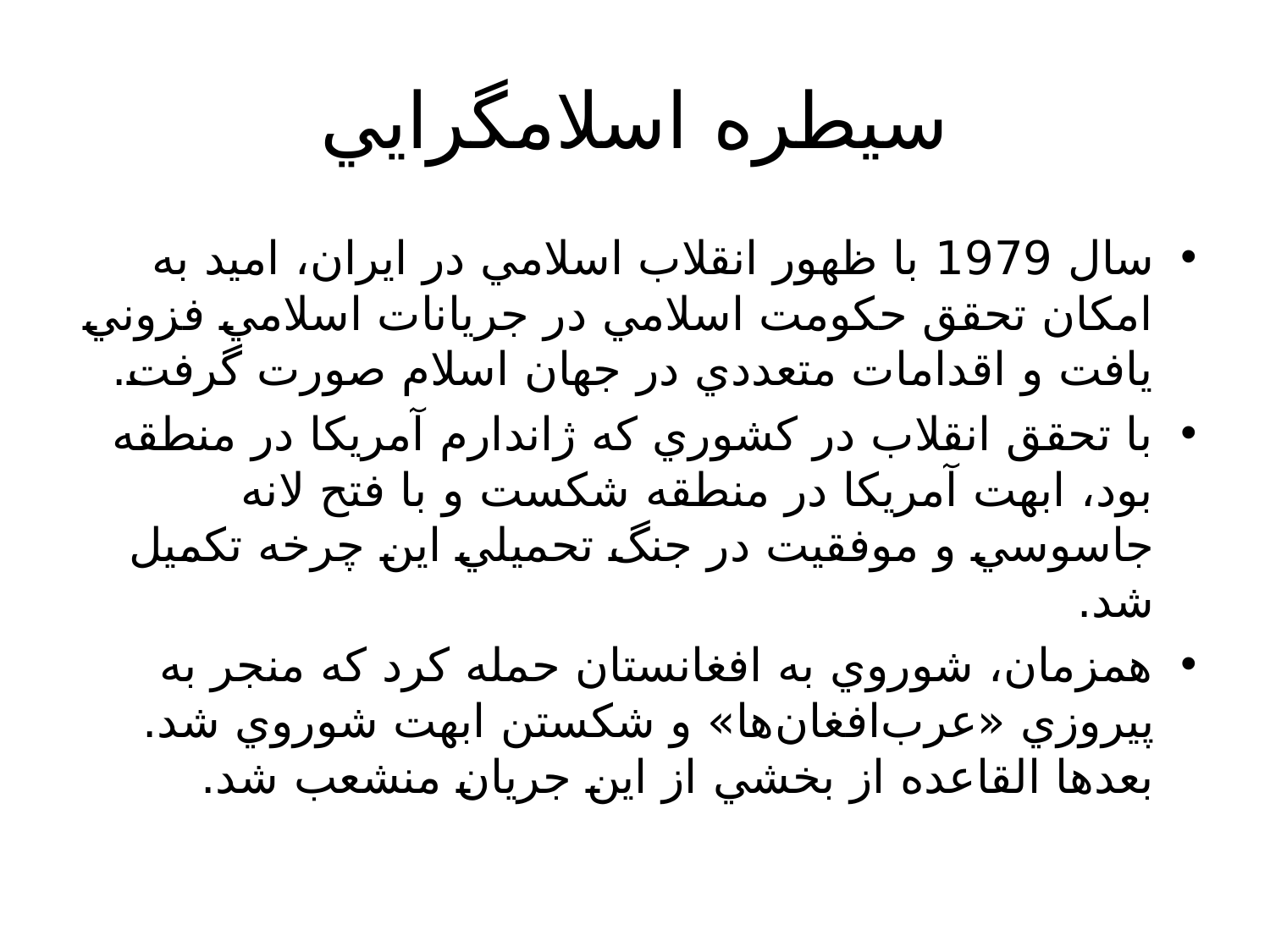

# سيطره اسلامگرايي
سال 1979 با ظهور انقلاب اسلامي در ايران، اميد به امكان تحقق حكومت اسلامي در جريانات اسلامي فزوني يافت و اقدامات متعددي در جهان اسلام صورت گرفت.
با تحقق انقلاب در كشوري كه ژاندارم آمريكا در منطقه بود، ابهت آمريكا در منطقه شكست و با فتح لانه جاسوسي و موفقيت در جنگ تحميلي اين چرخه تكميل شد.
همزمان، شوروي به افغانستان حمله كرد كه منجر به پيروزي «عرب‌افغان‌ها» و شكستن ابهت شوروي شد. بعدها القاعده از بخشي از اين جريان منشعب شد.